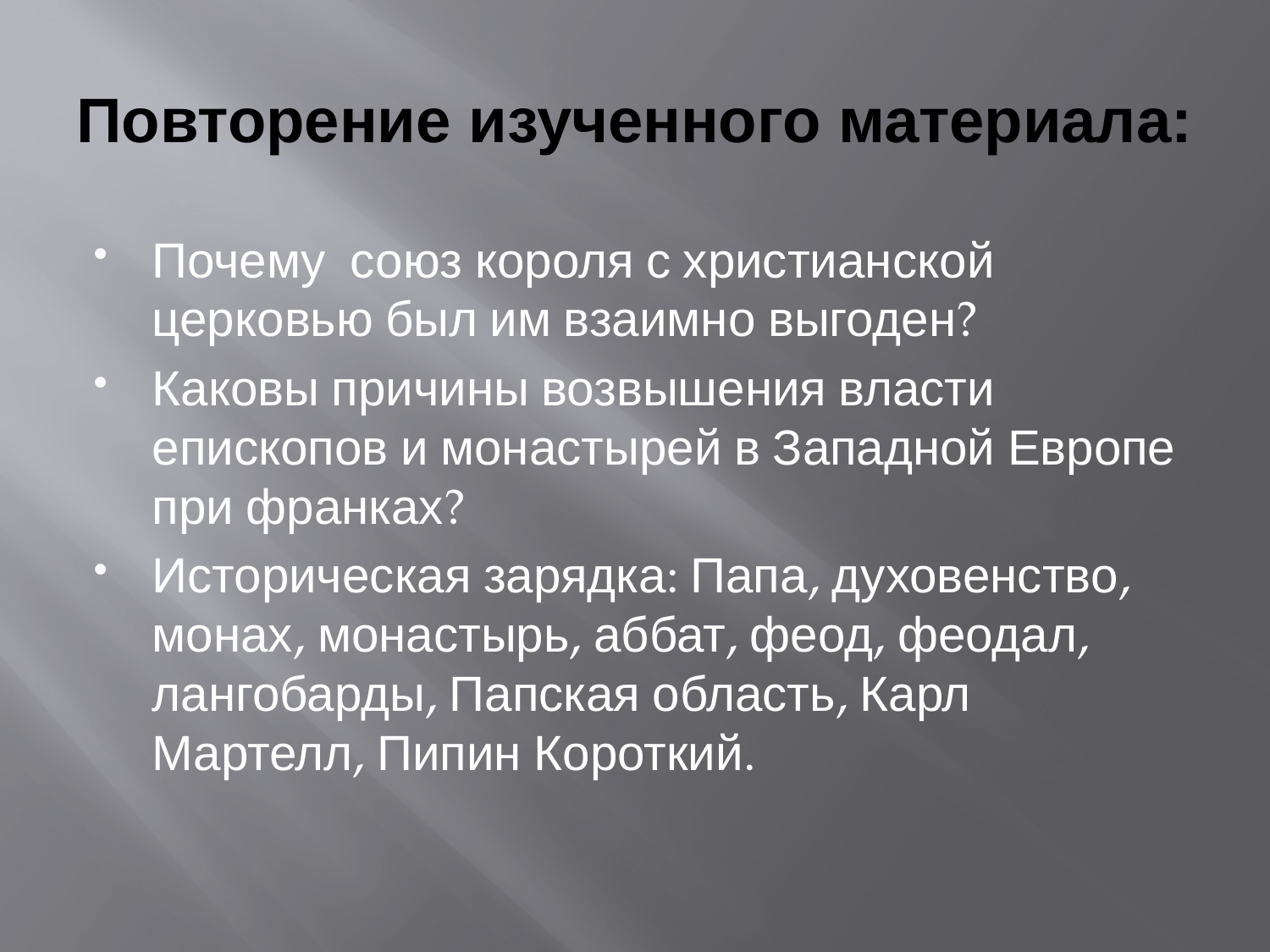

# Повторение изученного материала:
Почему  союз короля с христианской церковью был им взаимно выгоден?
Каковы причины возвышения власти епископов и монастырей в Западной Европе при франках?
Историческая зарядка: Папа, духовенство, монах, монастырь, аббат, феод, феодал, лангобарды, Папская область, Карл Мартелл, Пипин Короткий.